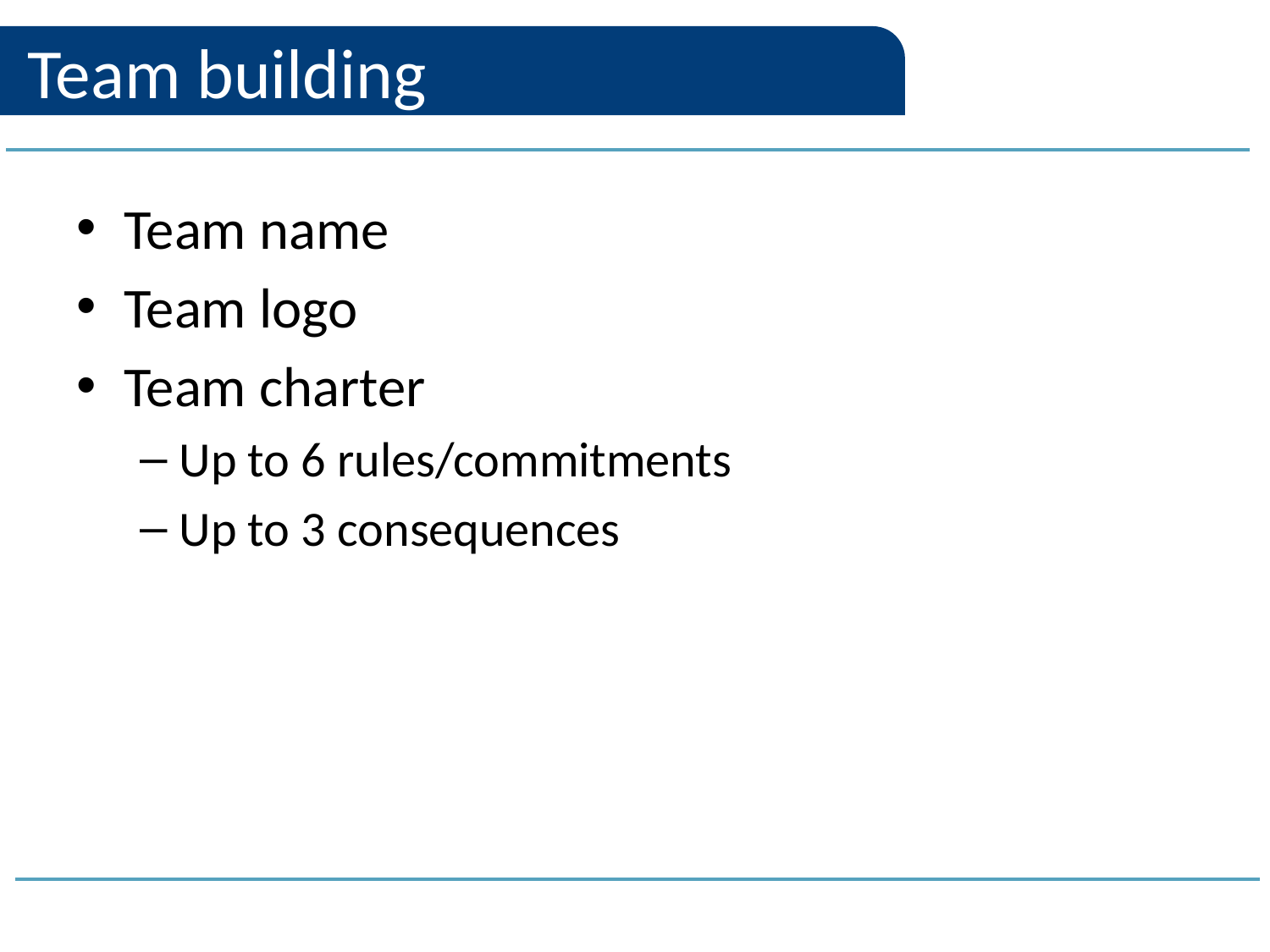

# Team building
Team name
Team logo
Team charter
Up to 6 rules/commitments
Up to 3 consequences